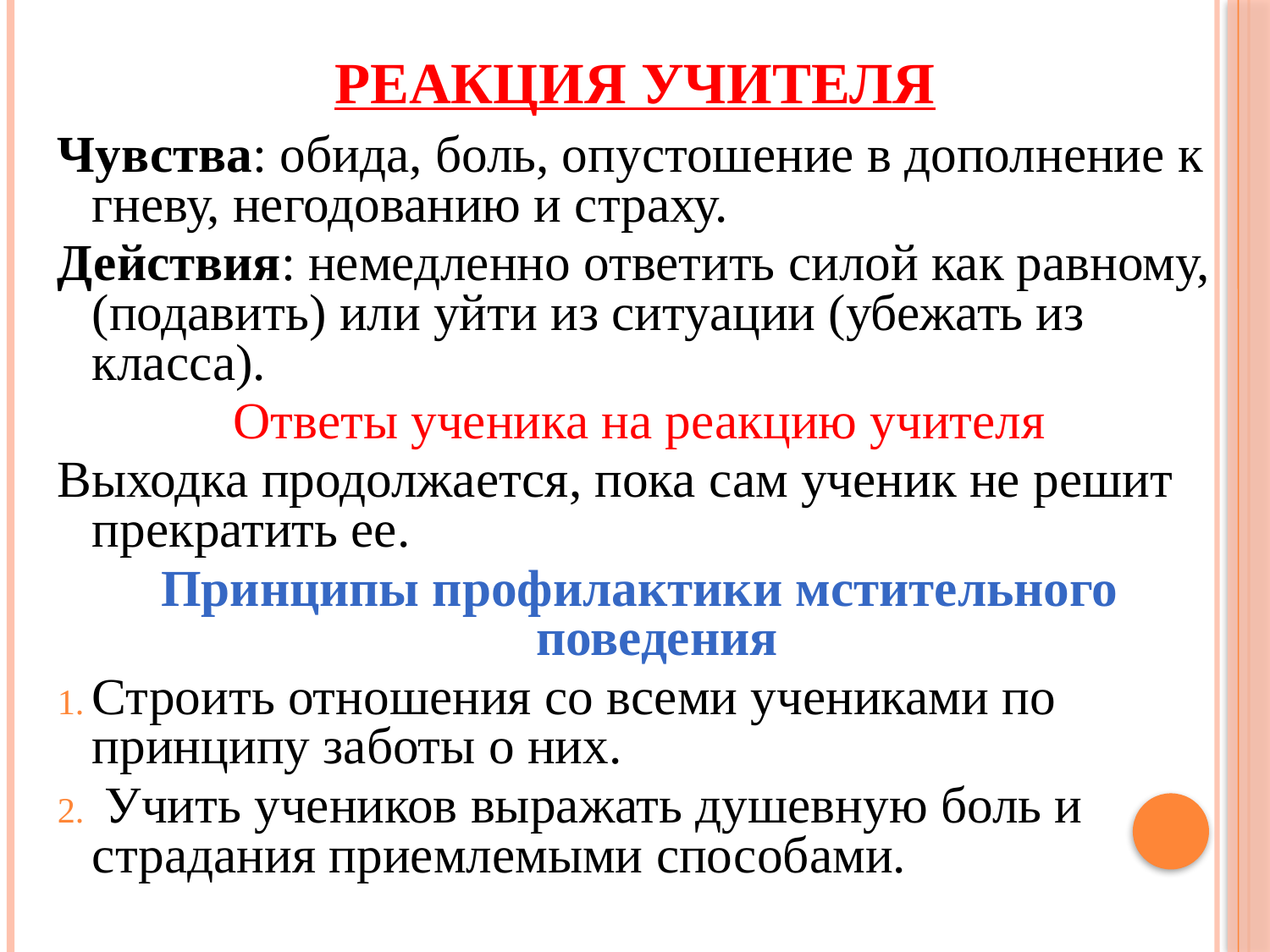

# Реакция учителя
Чувства: обида, боль, опустошение в дополнение к гневу, негодованию и страху.
Действия: немедленно ответить силой как равному, (подавить) или уйти из ситуации (убежать из класса).
Ответы ученика на реакцию учителя
Выходка продолжается, пока сам ученик не решит прекратить ее.
Принципы профилактики мстительного поведения
Строить отношения со всеми учениками по принципу заботы о них.
 Учить учеников выражать душевную боль и страдания приемлемыми способами.